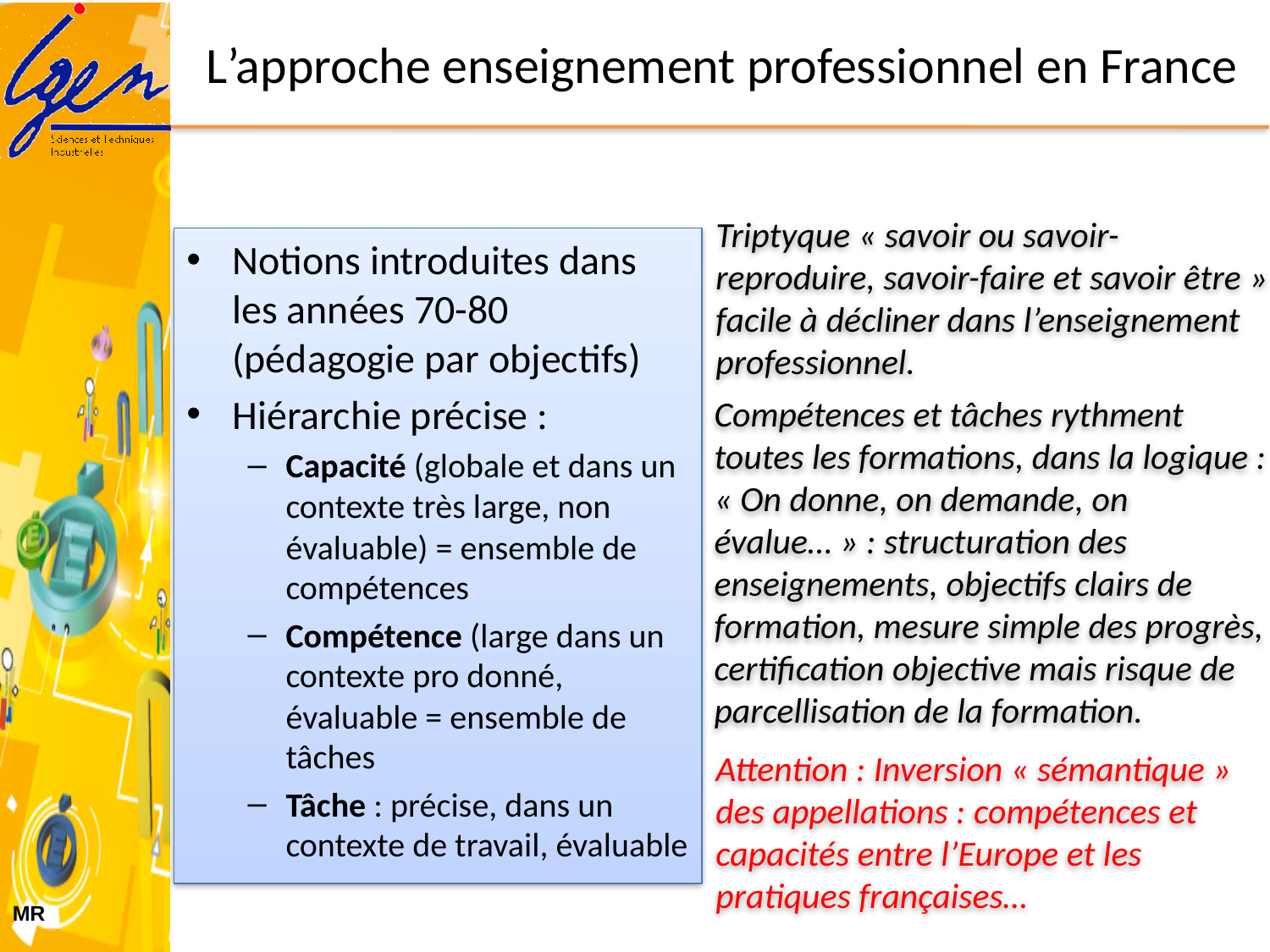

# L’approche enseignement professionnel en France
Triptyque « savoir ou savoir-reproduire, savoir-faire et savoir être » facile à décliner dans l’enseignement professionnel.
Notions introduites dans les années 70-80 (pédagogie par objectifs)
Hiérarchie précise :
Capacité (globale et dans un contexte très large, non évaluable) = ensemble de compétences
Compétence (large dans un contexte pro donné, évaluable = ensemble de tâches
Tâche : précise, dans un contexte de travail, évaluable

Compétences et tâches rythment toutes les formations, dans la logique :
« On donne, on demande, on évalue… » : structuration des enseignements, objectifs clairs de formation, mesure simple des progrès, certification objective mais risque de parcellisation de la formation.
Attention : Inversion « sémantique » des appellations : compétences et capacités entre l’Europe et les pratiques françaises…